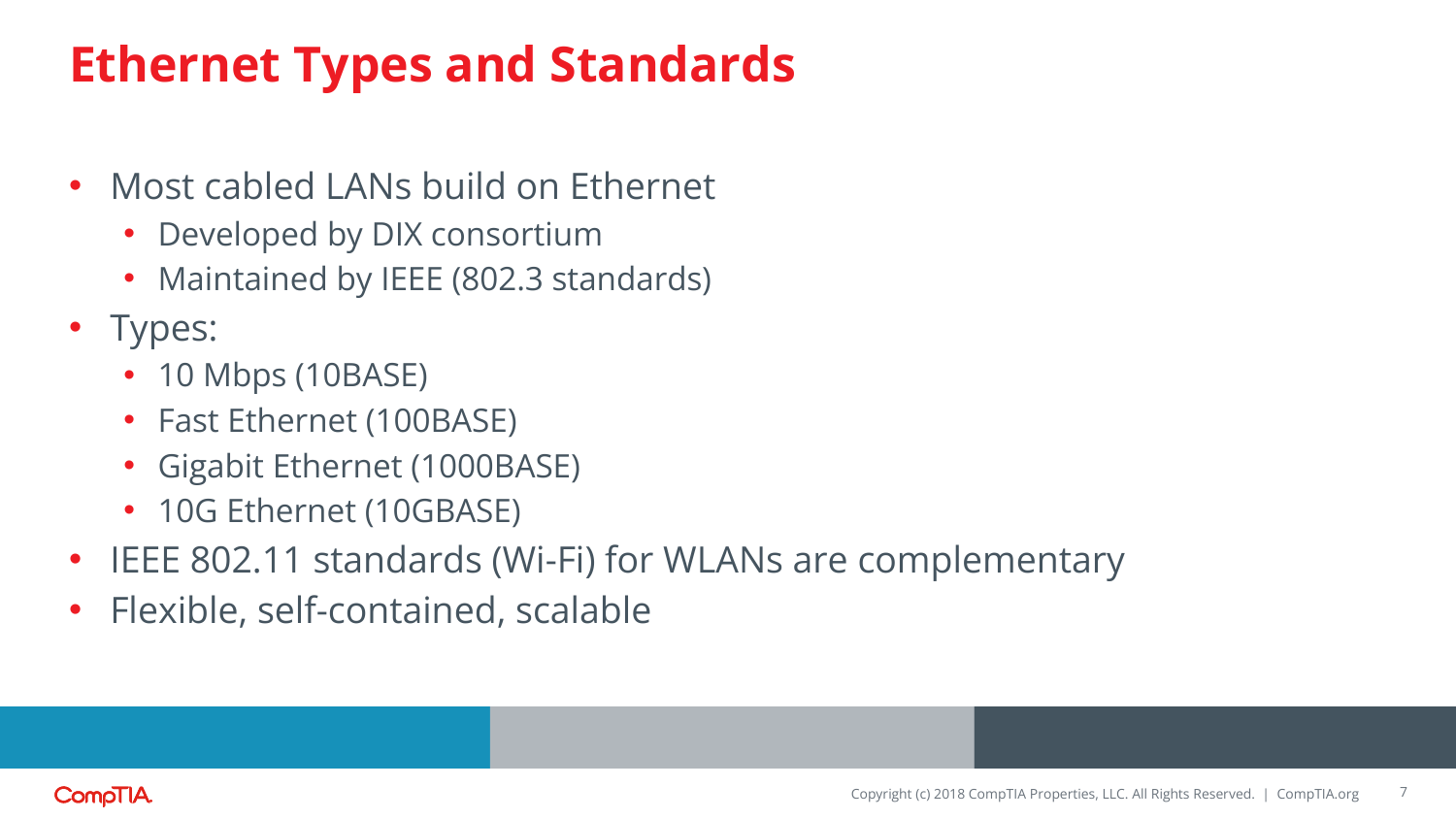

# Ethernet Types and Standards
Most cabled LANs build on Ethernet
Developed by DIX consortium
Maintained by IEEE (802.3 standards)
Types:
10 Mbps (10BASE)
Fast Ethernet (100BASE)
Gigabit Ethernet (1000BASE)
10G Ethernet (10GBASE)
IEEE 802.11 standards (Wi-Fi) for WLANs are complementary
Flexible, self-contained, scalable
7